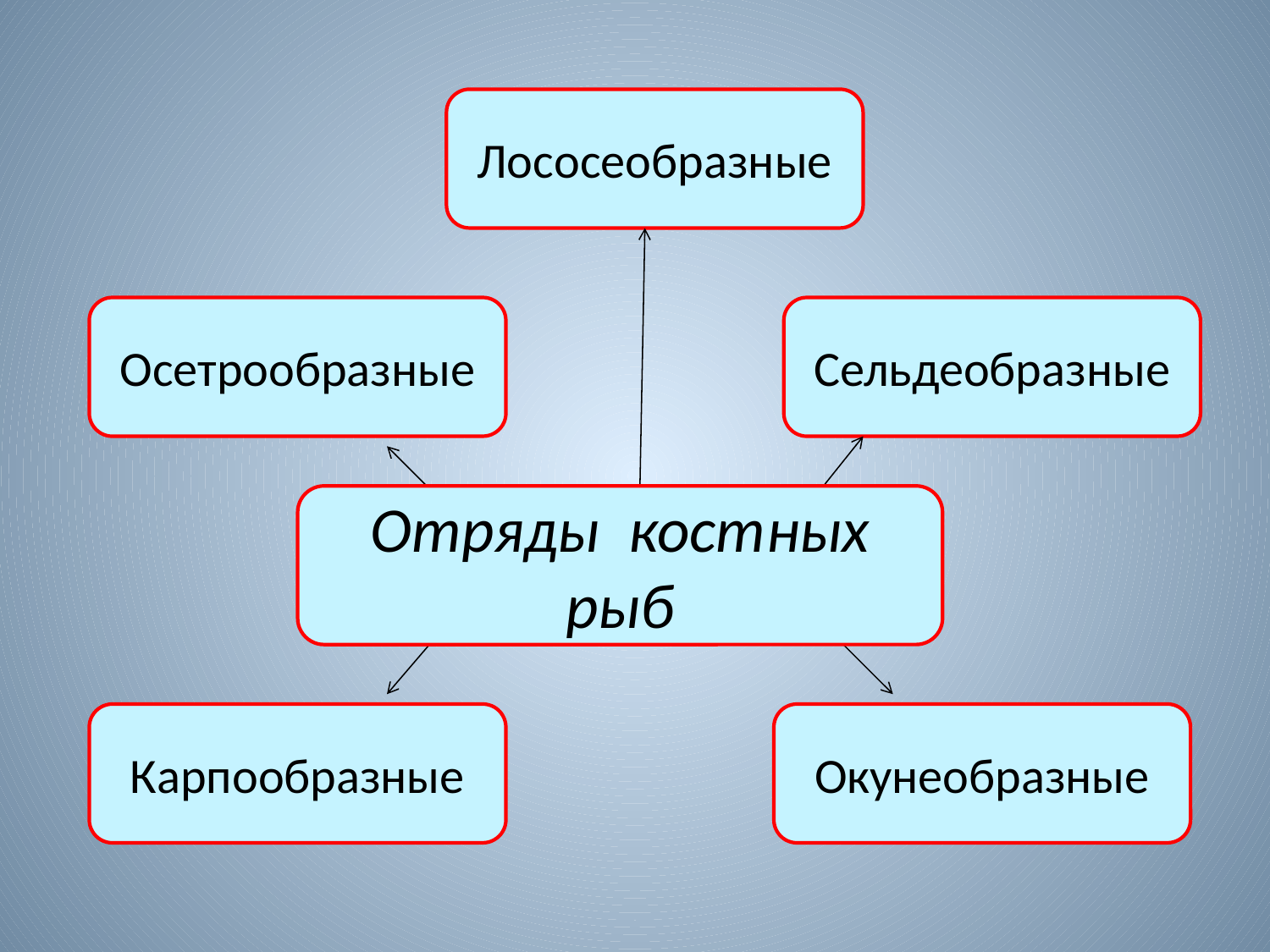

Лососеобразные
Осетрообразные
Сельдеобразные
Отряды  костных рыб
Карпообразные
Окунеобразные